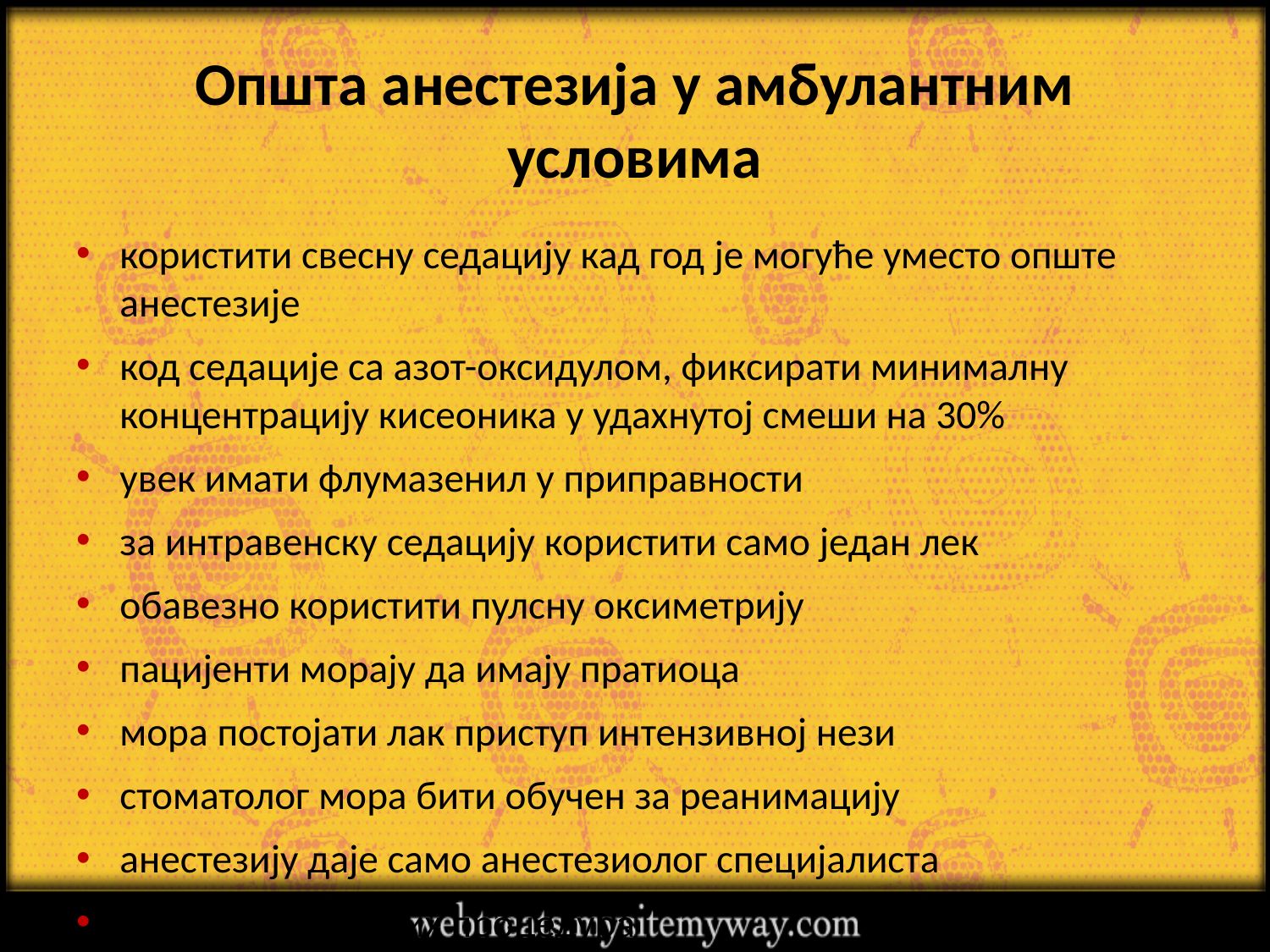

# Општа анестезија у амбулантним условима
користити свесну седацију кад год је могуће уместо опште анестезије
код седације са азот-оксидулом, фиксирати минималну концентрацију кисеоника у удахнутој смеши на 30%
увек имати флумазенил у приправности
за интравенску седацију користити само један лек
обавезно користити пулсну оксиметрију
пацијенти морају да имају пратиоца
мора постојати лак приступ интензивној нези
стоматолог мора бити обучен за реанимацију
анестезију даје само анестезиолог специјалиста
постојање писаних процедура